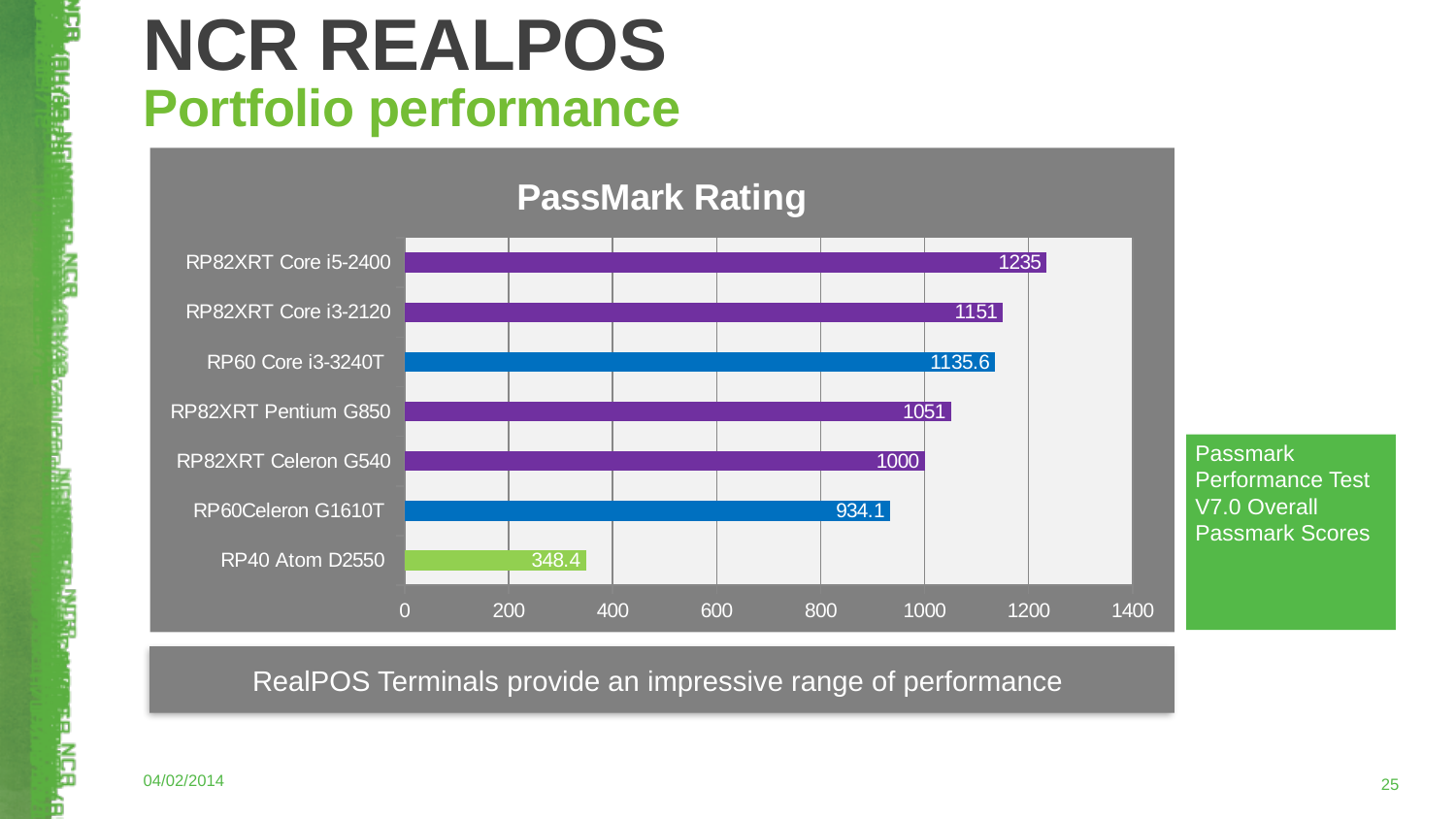

NCR REALPOS
Portfolio performance

### Chart:

| Category | PassMark Rating |
|---|---|
| RP40 Atom D2550  | 348.4 |
| RP60Celeron G1610T  | 934.1 |
| RP82XRT Celeron G540 | 1000.0 |
| RP82XRT Pentium G850 | 1051.0 |
| RP60 Core i3-3240T  | 1135.6 |
| RP82XRT Core i3-2120 | 1151.0 |
| RP82XRT Core i5-2400 | 1235.0 |
Passmark Performance Test V7.0 Overall Passmark Scores

RealPOS Terminals provide an impressive range of performance
04/02/2014
25